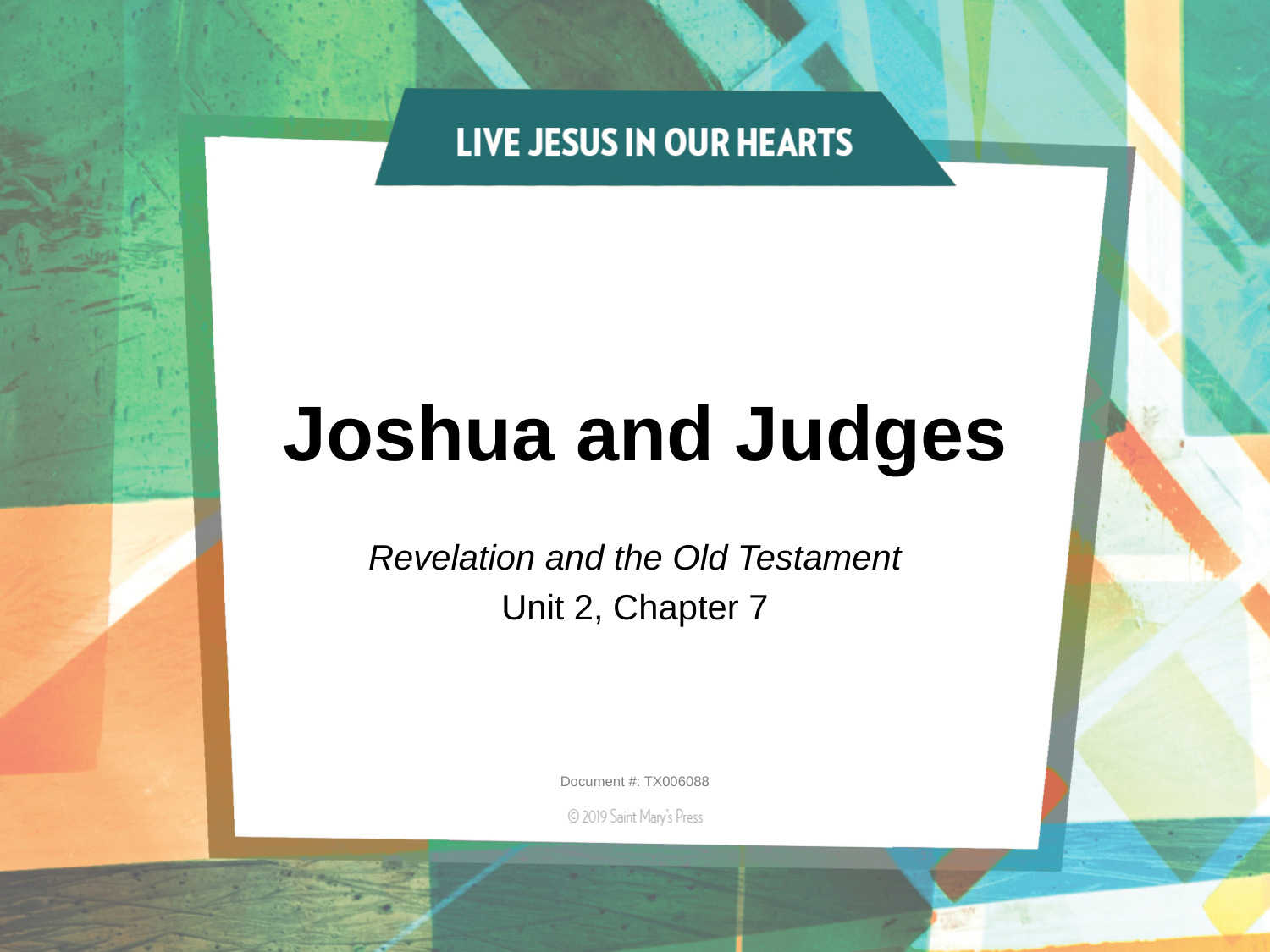

# Joshua and Judges
Revelation and the Old Testament
Unit 2, Chapter 7
Document #: TX006088